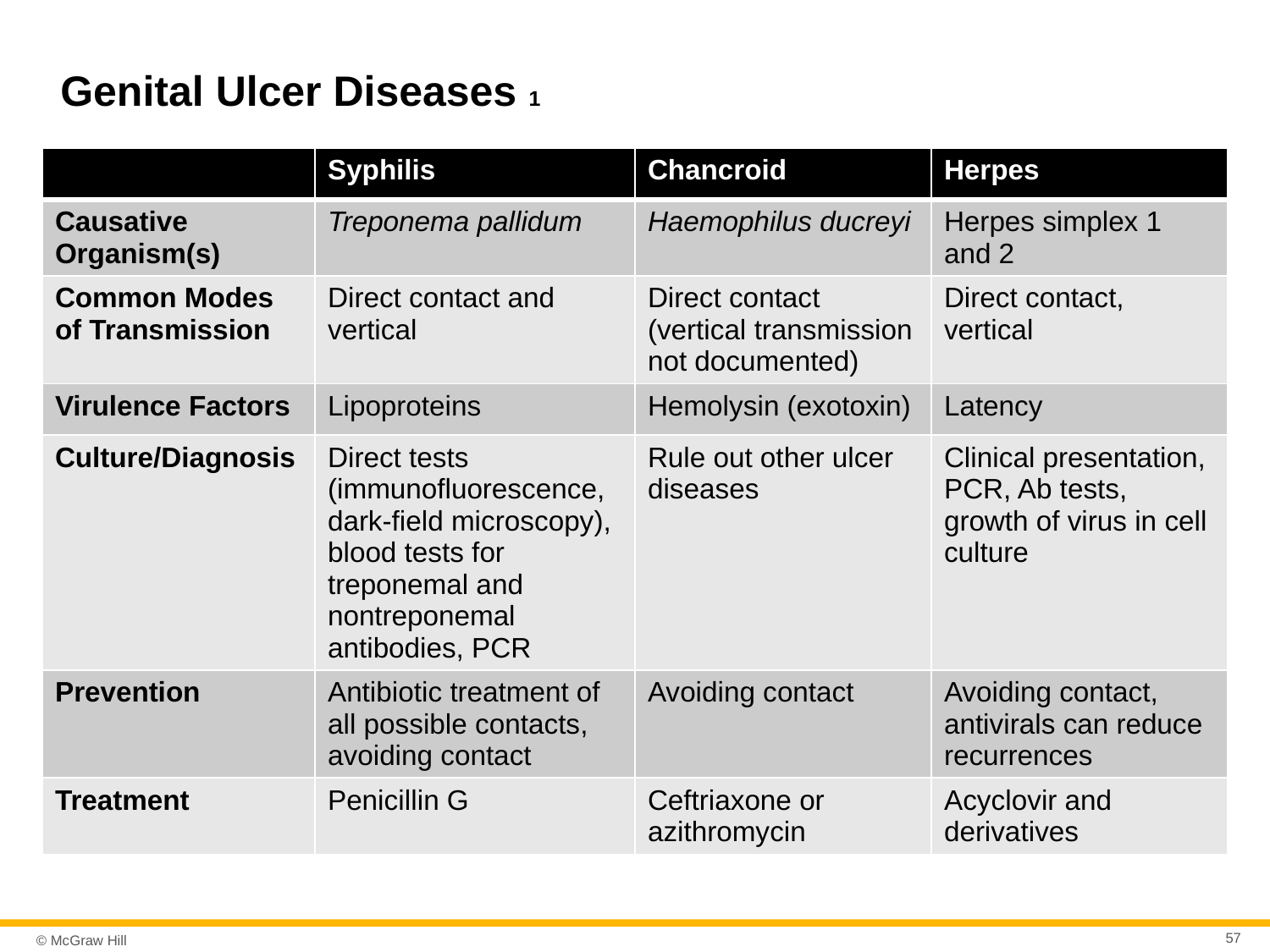

# Genital Ulcer Diseases 1
|  | Syphilis | Chancroid | Herpes |
| --- | --- | --- | --- |
| Causative Organism(s) | Treponema pallidum | Haemophilus ducreyi | Herpes simplex 1 and 2 |
| Common Modes of Transmission | Direct contact and vertical | Direct contact (vertical transmission not documented) | Direct contact, vertical |
| Virulence Factors | Lipoproteins | Hemolysin (exotoxin) | Latency |
| Culture/Diagnosis | Direct tests (immunofluorescence, dark-field microscopy), blood tests for treponemal and nontreponemal antibodies, PCR | Rule out other ulcer diseases | Clinical presentation, PCR, Ab tests, growth of virus in cell culture |
| Prevention | Antibiotic treatment of all possible contacts, avoiding contact | Avoiding contact | Avoiding contact, antivirals can reduce recurrences |
| Treatment | Penicillin G | Ceftriaxone or azithromycin | Acyclovir and derivatives |